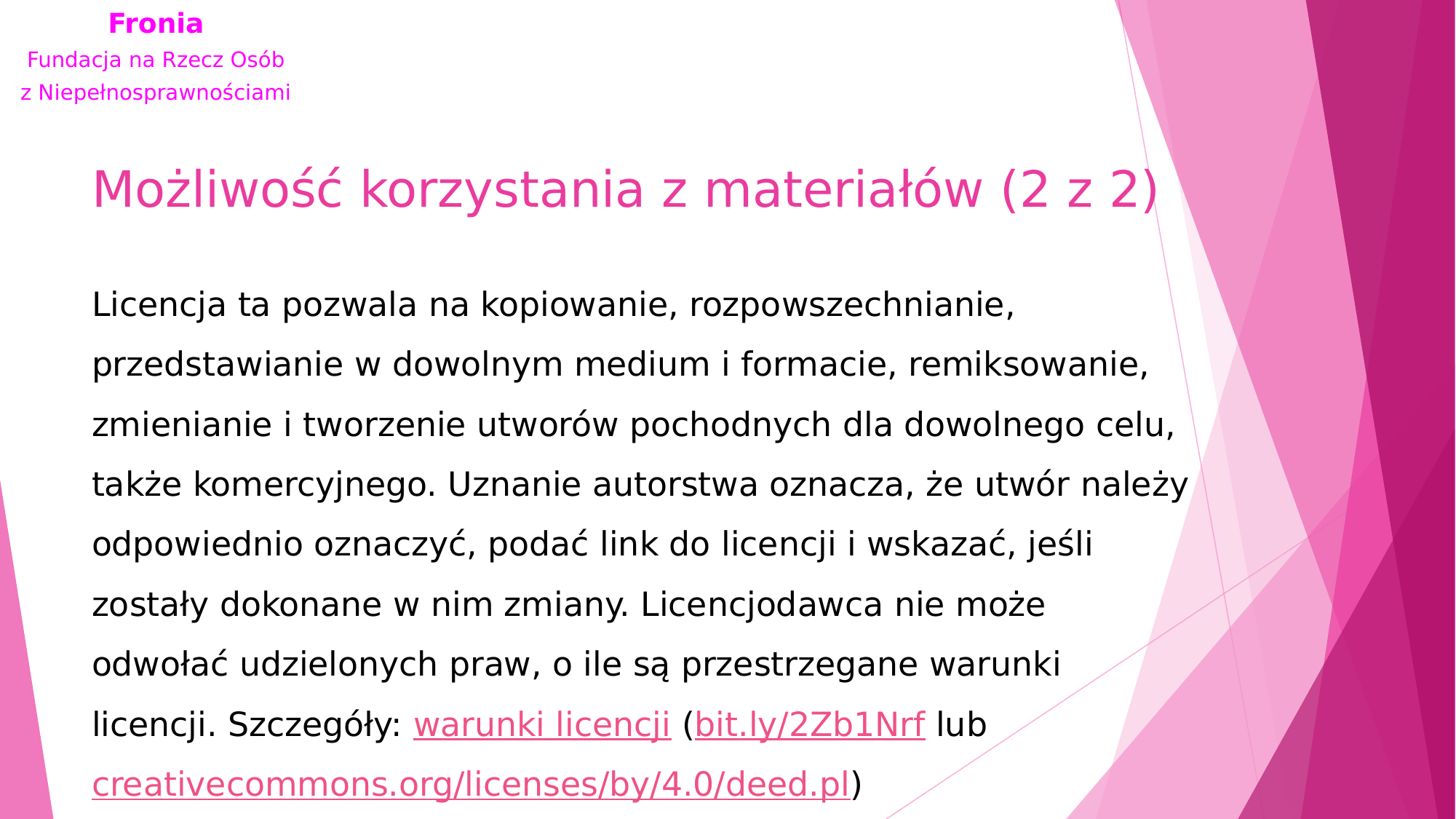

# Możliwość korzystania z materiałów (2 z 2)
Licencja ta pozwala na kopiowanie, rozpowszechnianie, przedstawianie w dowolnym medium i formacie, remiksowanie, zmienianie i tworzenie utworów pochodnych dla dowolnego celu, także komercyjnego. Uznanie autorstwa oznacza, że utwór należy odpowiednio oznaczyć, podać link do licencji i wskazać, jeśli zostały dokonane w nim zmiany. Licencjodawca nie może odwołać udzielonych praw, o ile są przestrzegane warunki licencji. Szczegóły: warunki licencji (bit.ly/2Zb1Nrf lub creativecommons.org/licenses/by/4.0/deed.pl)